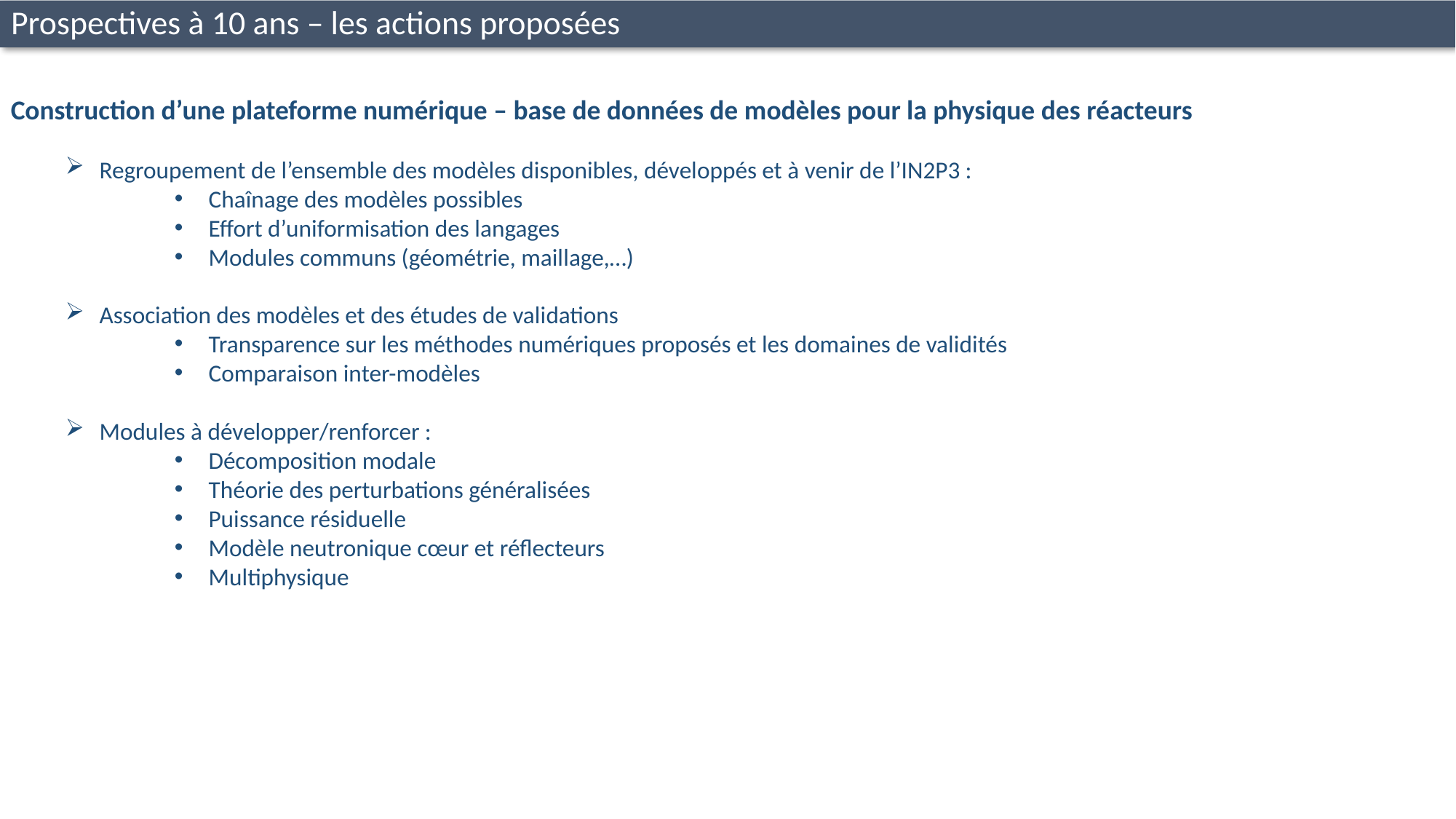

Prospectives à 10 ans – les actions proposées
Construction d’une plateforme numérique – base de données de modèles pour la physique des réacteurs

Regroupement de l’ensemble des modèles disponibles, développés et à venir de l’IN2P3 :
Chaînage des modèles possibles
Effort d’uniformisation des langages
Modules communs (géométrie, maillage,…)

Association des modèles et des études de validations
Transparence sur les méthodes numériques proposés et les domaines de validités
Comparaison inter-modèles

Modules à développer/renforcer :
Décomposition modale
Théorie des perturbations généralisées
Puissance résiduelle
Modèle neutronique cœur et réflecteurs
Multiphysique